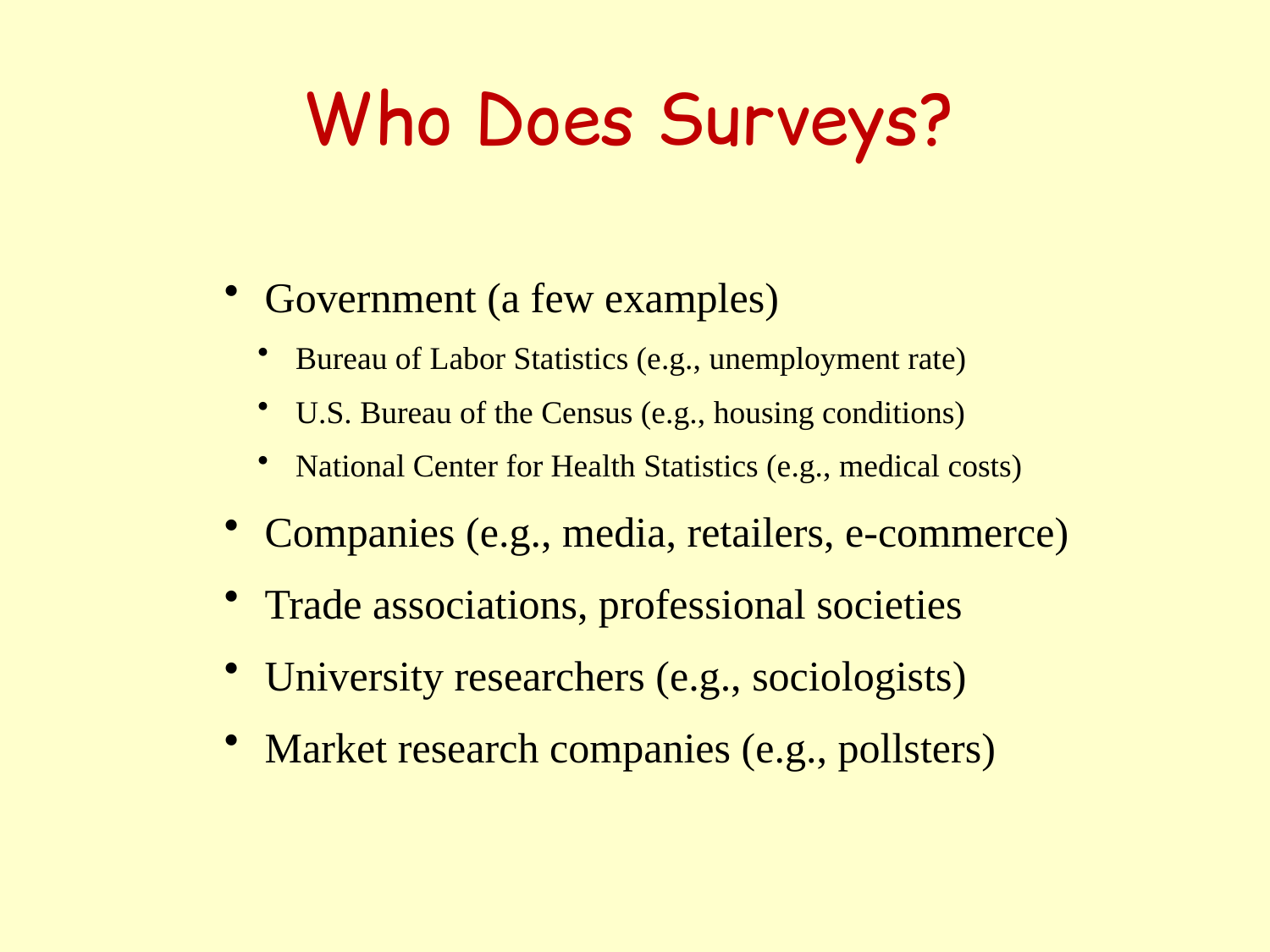

# Who Does Surveys?

 Government (a few examples)
 Bureau of Labor Statistics (e.g., unemployment rate)
 U.S. Bureau of the Census (e.g., housing conditions)
 National Center for Health Statistics (e.g., medical costs)
 Companies (e.g., media, retailers, e-commerce)
 Trade associations, professional societies
 University researchers (e.g., sociologists)
 Market research companies (e.g., pollsters)